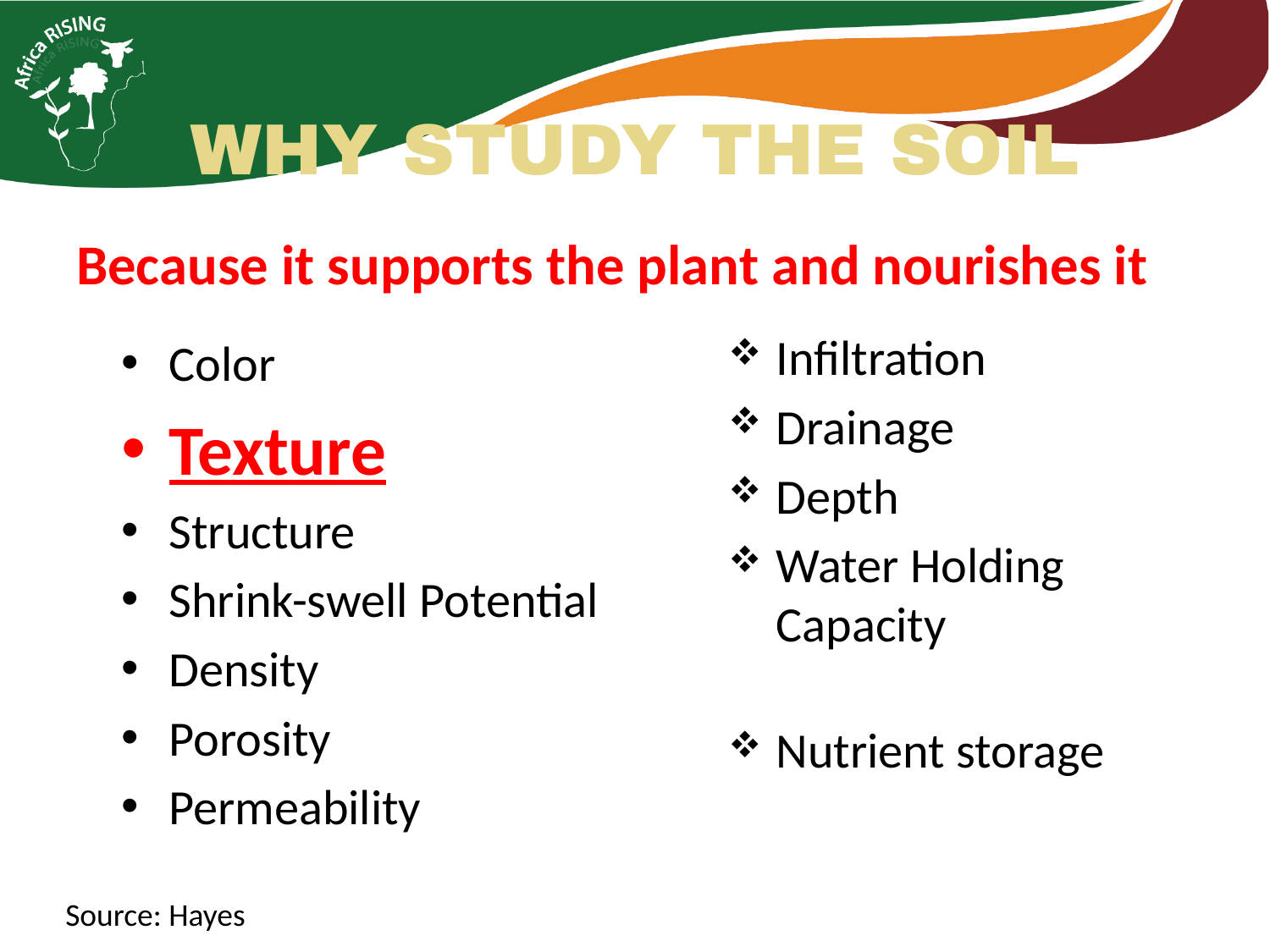

# WHY STUDY THE SOIL
Because it supports the plant and nourishes it

Infiltration
Drainage
Depth
Water Holding Capacity

Nutrient storage
Color
Texture
Structure
Shrink-swell Potential
Density
Porosity
Permeability
Source: Hayes